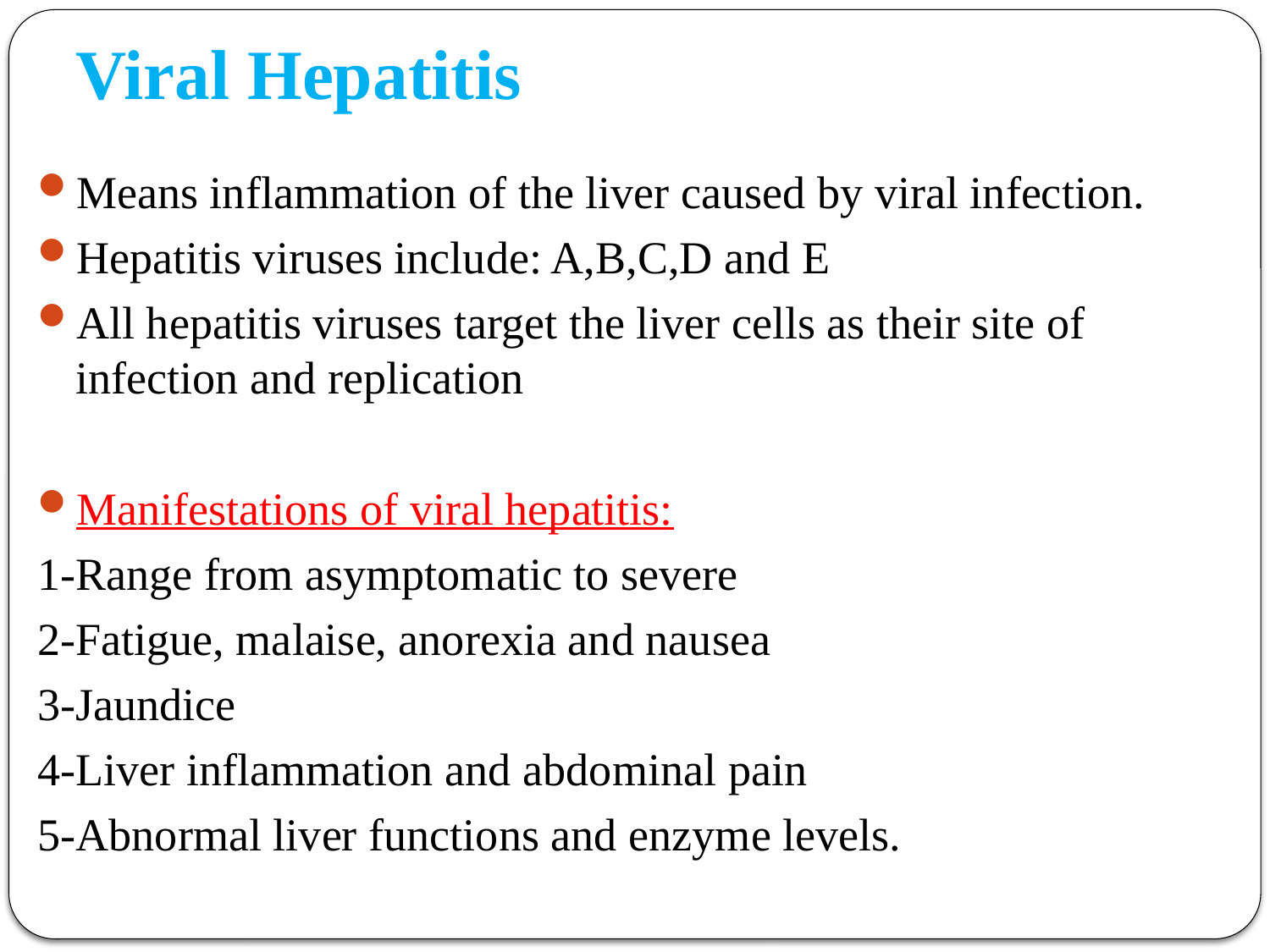

# Viral Hepatitis
Means inflammation of the liver caused by viral infection.
Hepatitis viruses include: A,B,C,D and E
All hepatitis viruses target the liver cells as their site of infection and replication

Manifestations of viral hepatitis:
1-Range from asymptomatic to severe
2-Fatigue, malaise, anorexia and nausea
3-Jaundice
4-Liver inflammation and abdominal pain
5-Abnormal liver functions and enzyme levels.